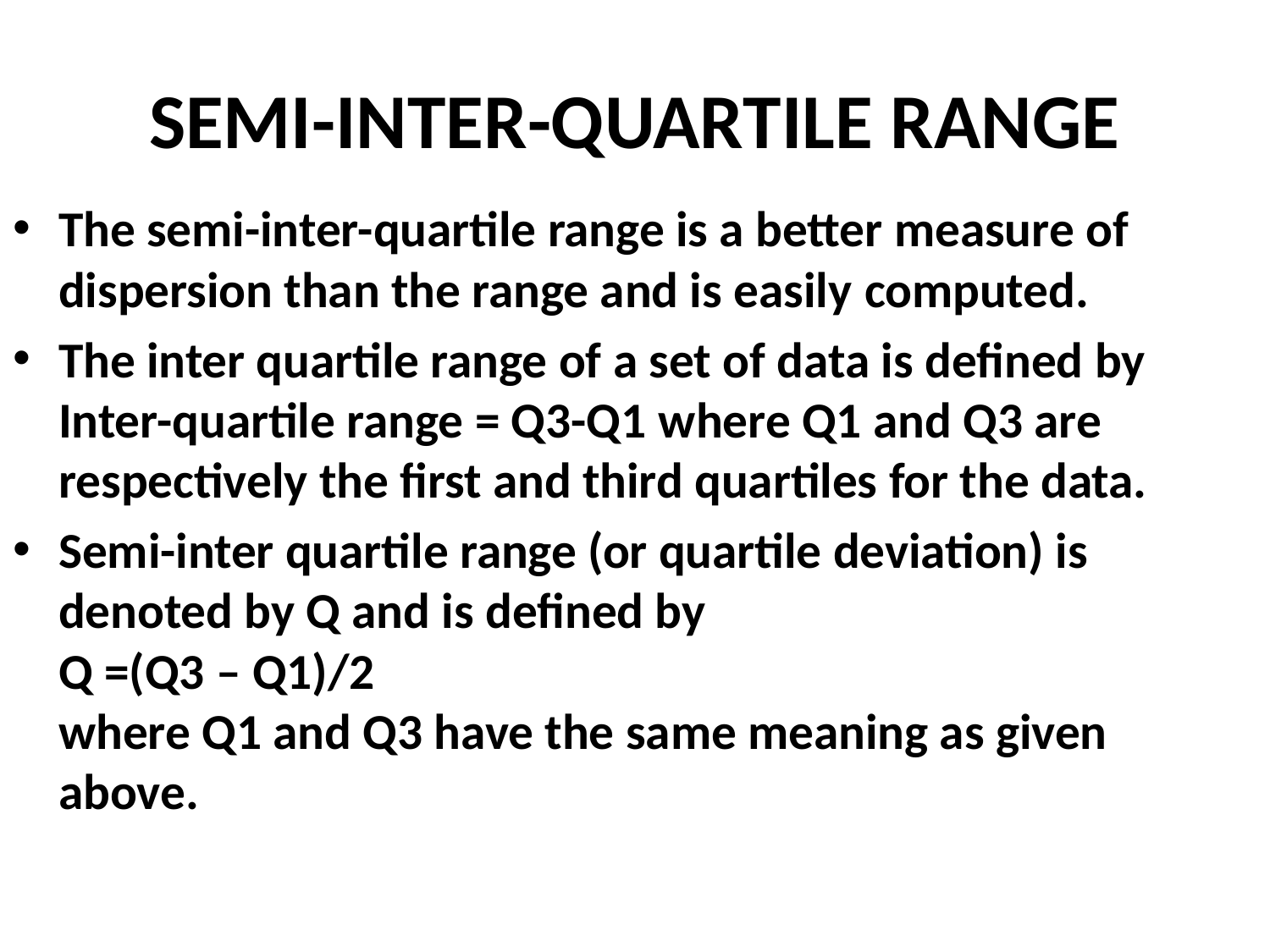

# SEMI-INTER-QUARTILE RANGE
The semi-inter-quartile range is a better measure of dispersion than the range and is easily computed.
The inter quartile range of a set of data is defined by
Inter-quartile range = Q3-Q1 where Q1 and Q3 are respectively the first and third quartiles for the data.
Semi-inter quartile range (or quartile deviation) is denoted by Q and is defined by
Q =(Q3 – Q1)/2
where Q1 and Q3 have the same meaning as given above.